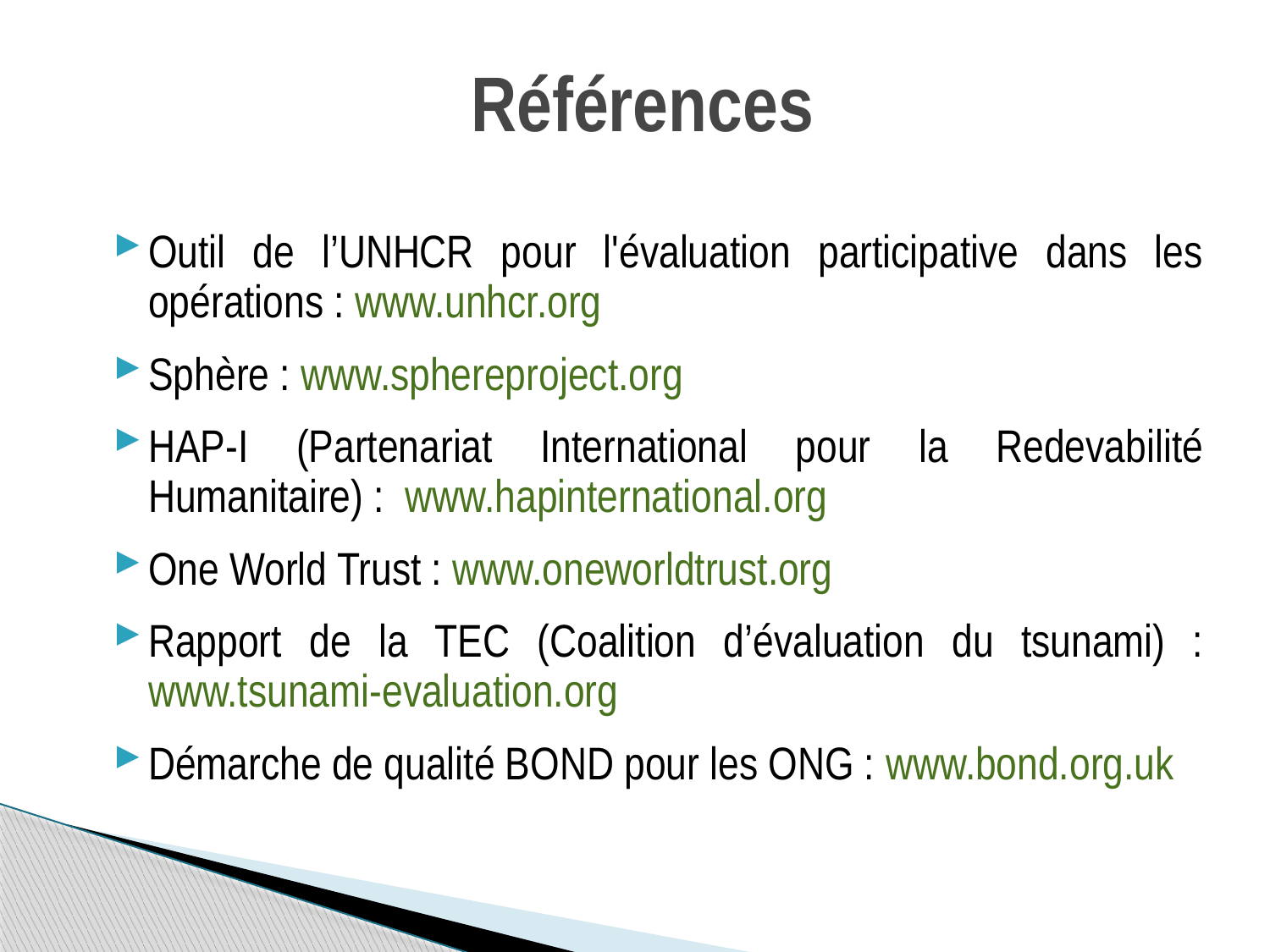

# Références
Outil de l’UNHCR pour l'évaluation participative dans les opérations : www.unhcr.org
Sphère : www.sphereproject.org
HAP-I (Partenariat International pour la Redevabilité Humanitaire) :  www.hapinternational.org
One World Trust : www.oneworldtrust.org
Rapport de la TEC (Coalition d’évaluation du tsunami) : www.tsunami-evaluation.org
Démarche de qualité BOND pour les ONG : www.bond.org.uk